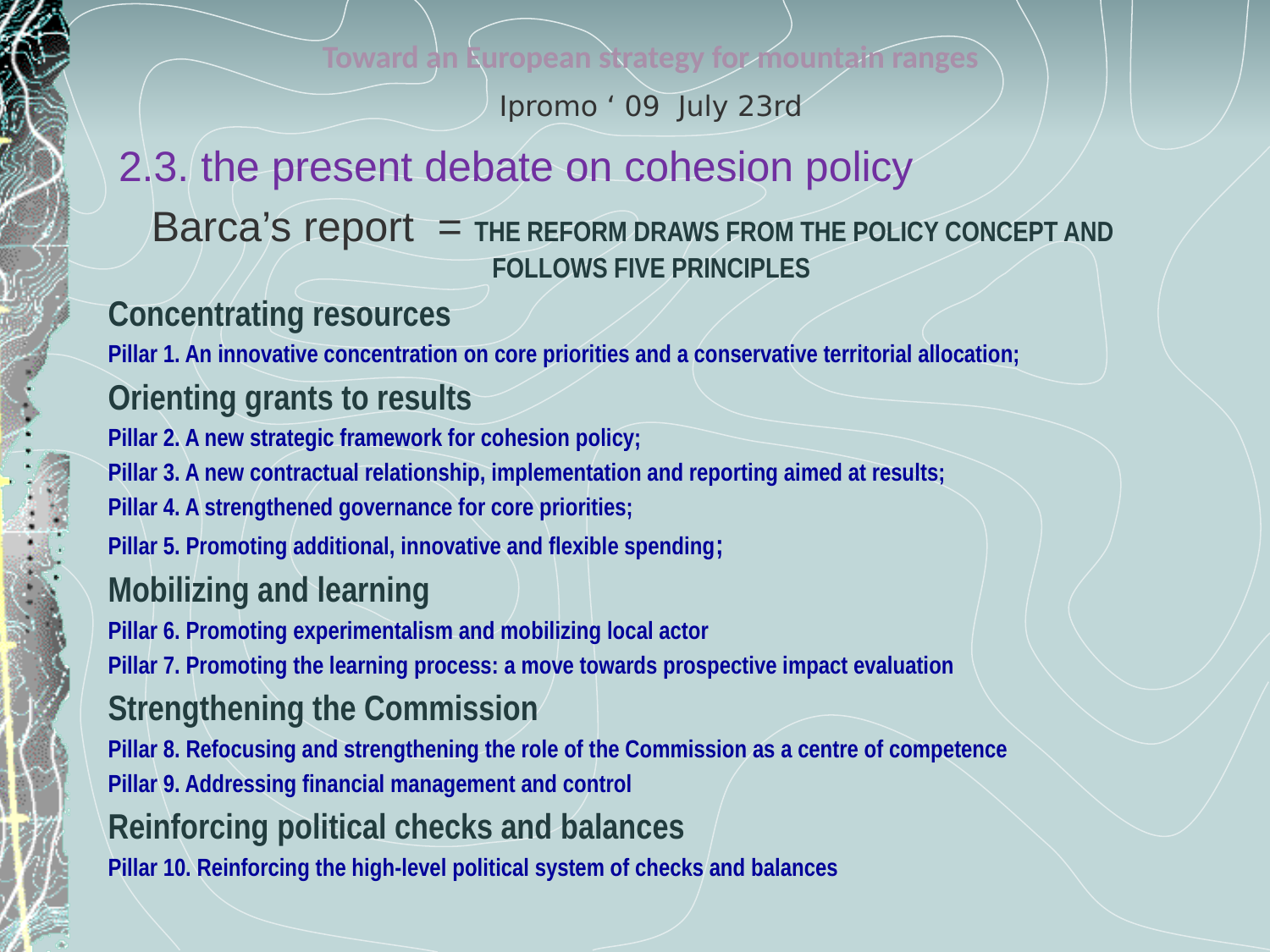

Toward an European strategy for mountain ranges
Ipromo ‘ 09  July 23rd
 2.3. the present debate on cohesion policy
Barca’s report  = THE REFORM DRAWS FROM THE POLICY CONCEPT AND FOLLOWS FIVE PRINCIPLES
Concentrating resources
Pillar 1. An innovative concentration on core priorities and a conservative territorial allocation;
Orienting grants to results
Pillar 2. A new strategic framework for cohesion policy;
Pillar 3. A new contractual relationship, implementation and reporting aimed at results;
Pillar 4. A strengthened governance for core priorities;
Pillar 5. Promoting additional, innovative and flexible spending;
Mobilizing and learning
Pillar 6. Promoting experimentalism and mobilizing local actor
Pillar 7. Promoting the learning process: a move towards prospective impact evaluation
Strengthening the Commission
Pillar 8. Refocusing and strengthening the role of the Commission as a centre of competence
Pillar 9. Addressing financial management and control
Reinforcing political checks and balances
Pillar 10. Reinforcing the high-level political system of checks and balances